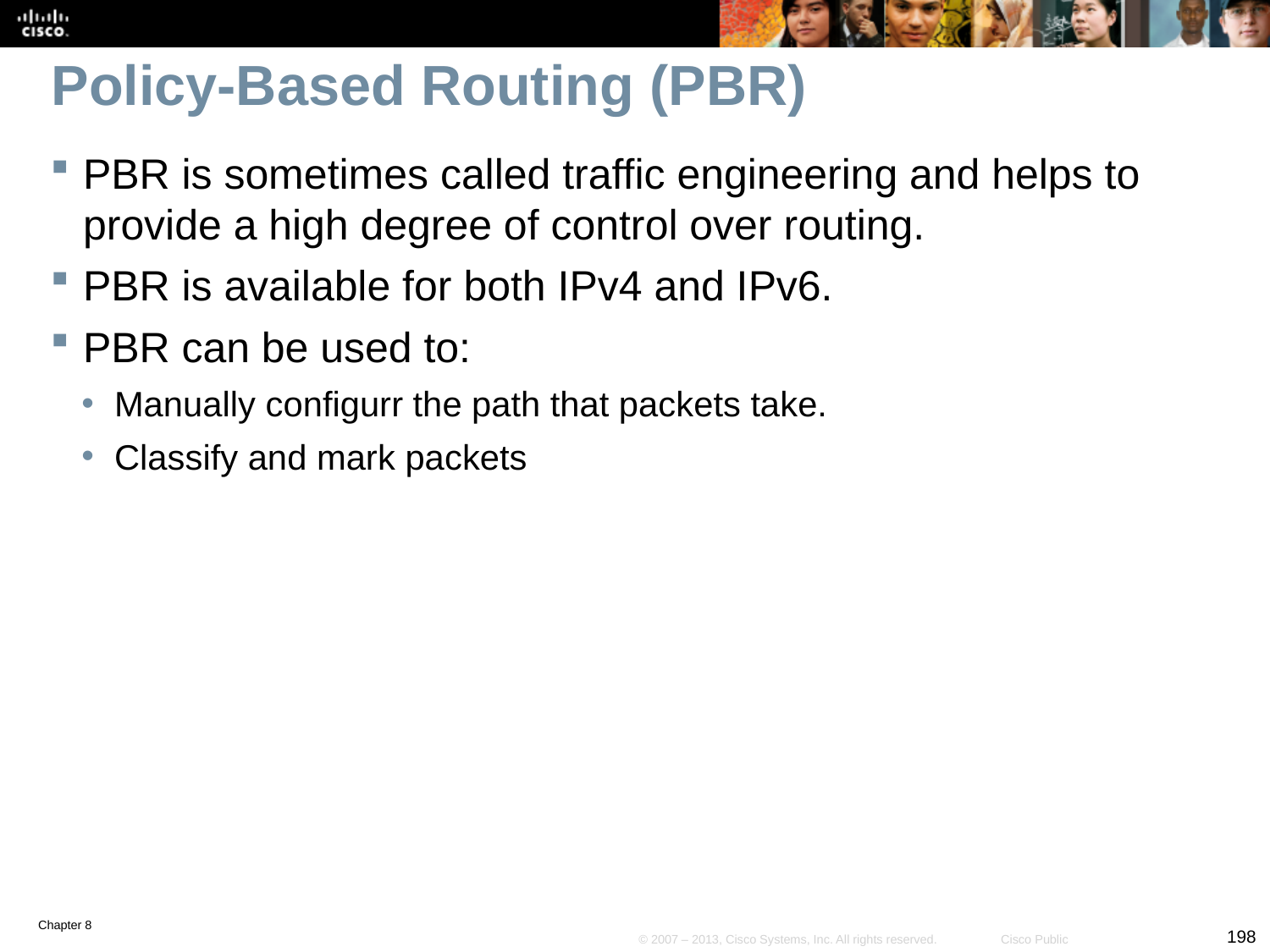

# Policy-Based Routing (PBR)
PBR is sometimes called traffic engineering and helps to provide a high degree of control over routing.
PBR is available for both IPv4 and IPv6.
PBR can be used to:
Manually configurr the path that packets take.
Classify and mark packets